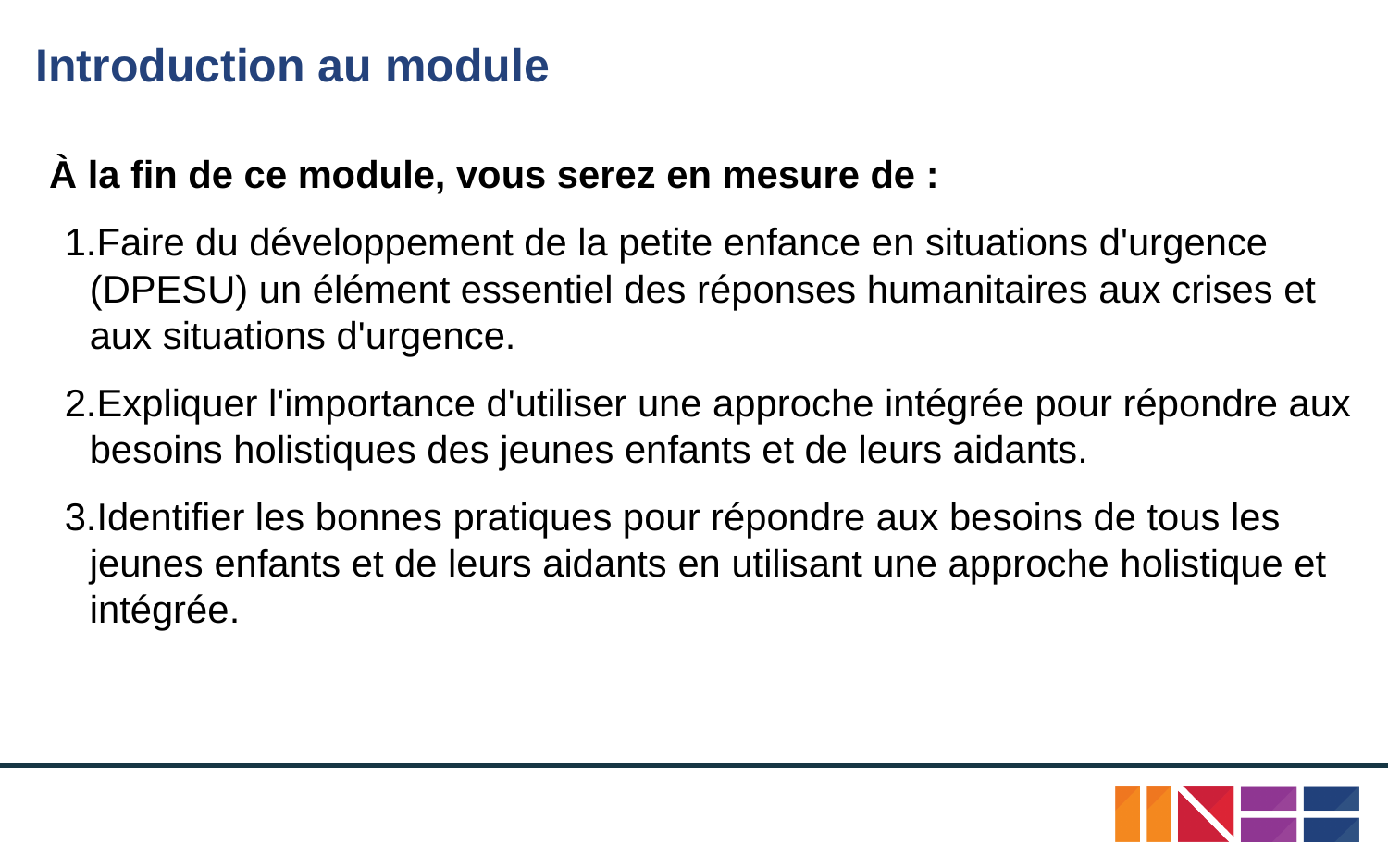

# Introduction au module
À la fin de ce module, vous serez en mesure de :
Faire du développement de la petite enfance en situations d'urgence (DPESU) un élément essentiel des réponses humanitaires aux crises et aux situations d'urgence.
Expliquer l'importance d'utiliser une approche intégrée pour répondre aux besoins holistiques des jeunes enfants et de leurs aidants.
Identifier les bonnes pratiques pour répondre aux besoins de tous les jeunes enfants et de leurs aidants en utilisant une approche holistique et intégrée.